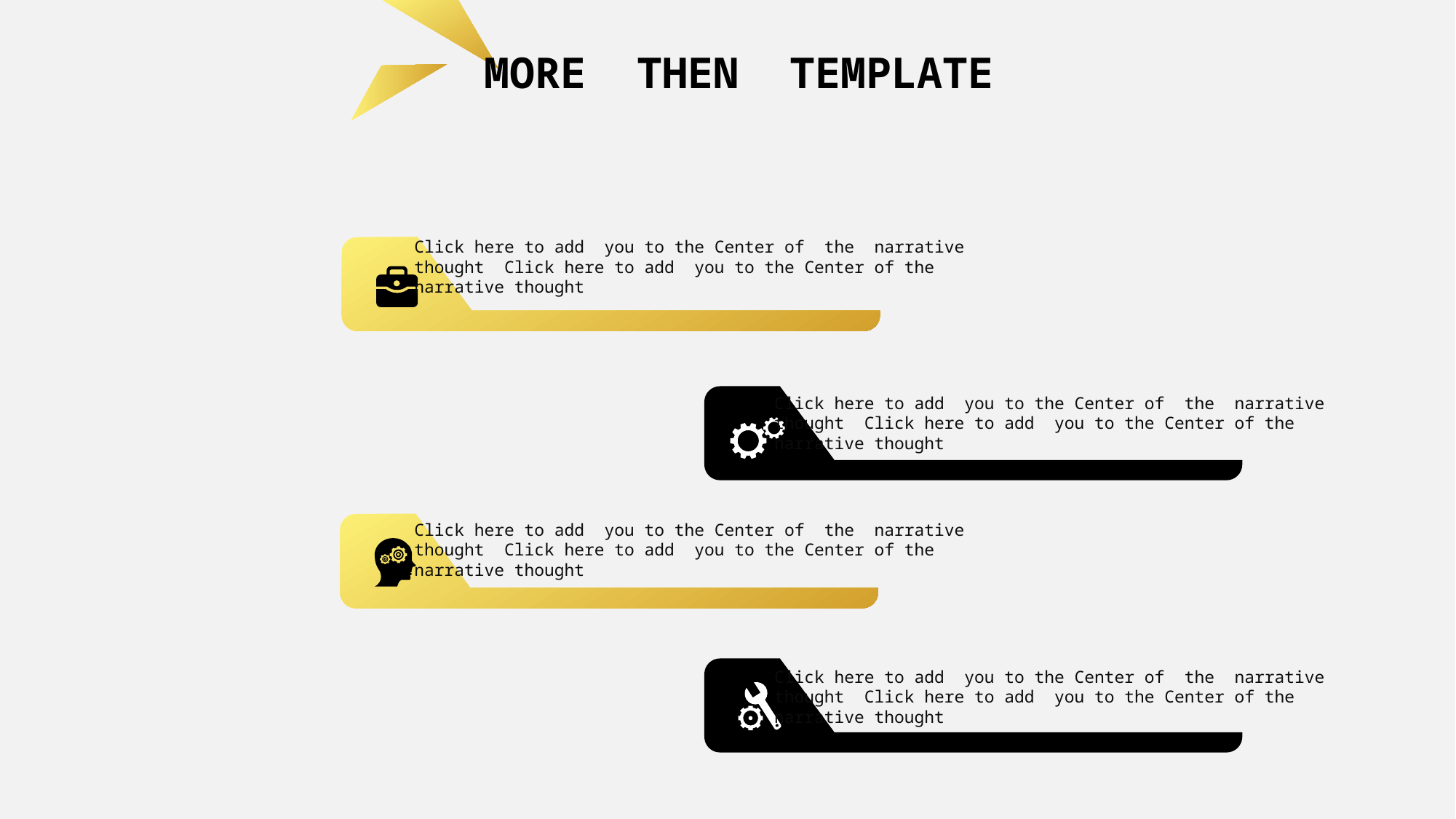

MORE  THEN  TEMPLATE

Click here to add  you to the Center of  the  narrative
thought  Click here to add  you to the Center of the
narrative thought

Click here to add  you to the Center of  the  narrative
thought  Click here to add  you to the Center of the
narrative thought

Click here to add  you to the Center of  the  narrative
thought  Click here to add  you to the Center of the
narrative thought

Click here to add  you to the Center of  the  narrative
thought  Click here to add  you to the Center of the
narrative thought